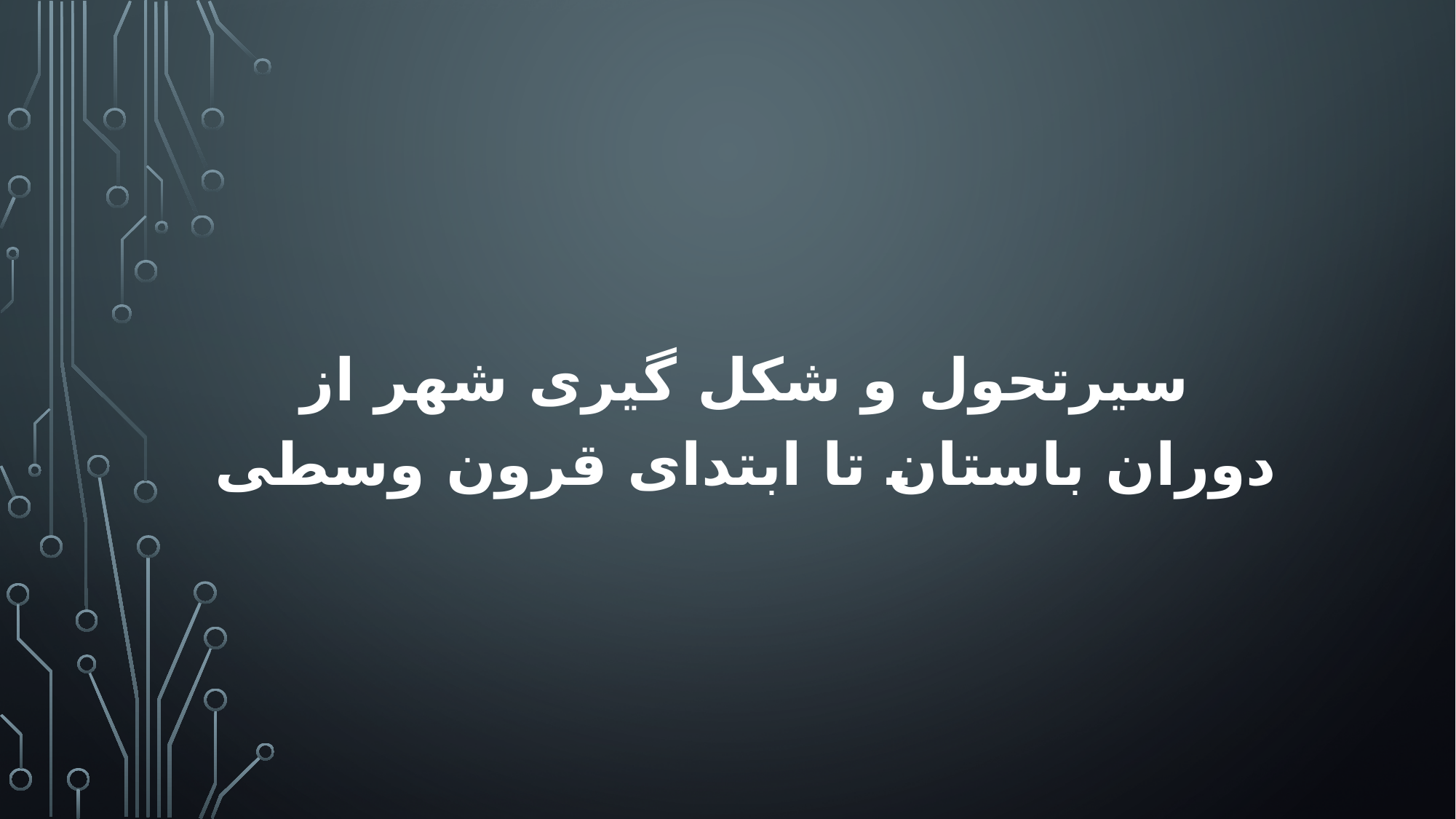

سیرتحول و شکل گیری شهر از دوران باستان تا ابتدای قرون وسطی